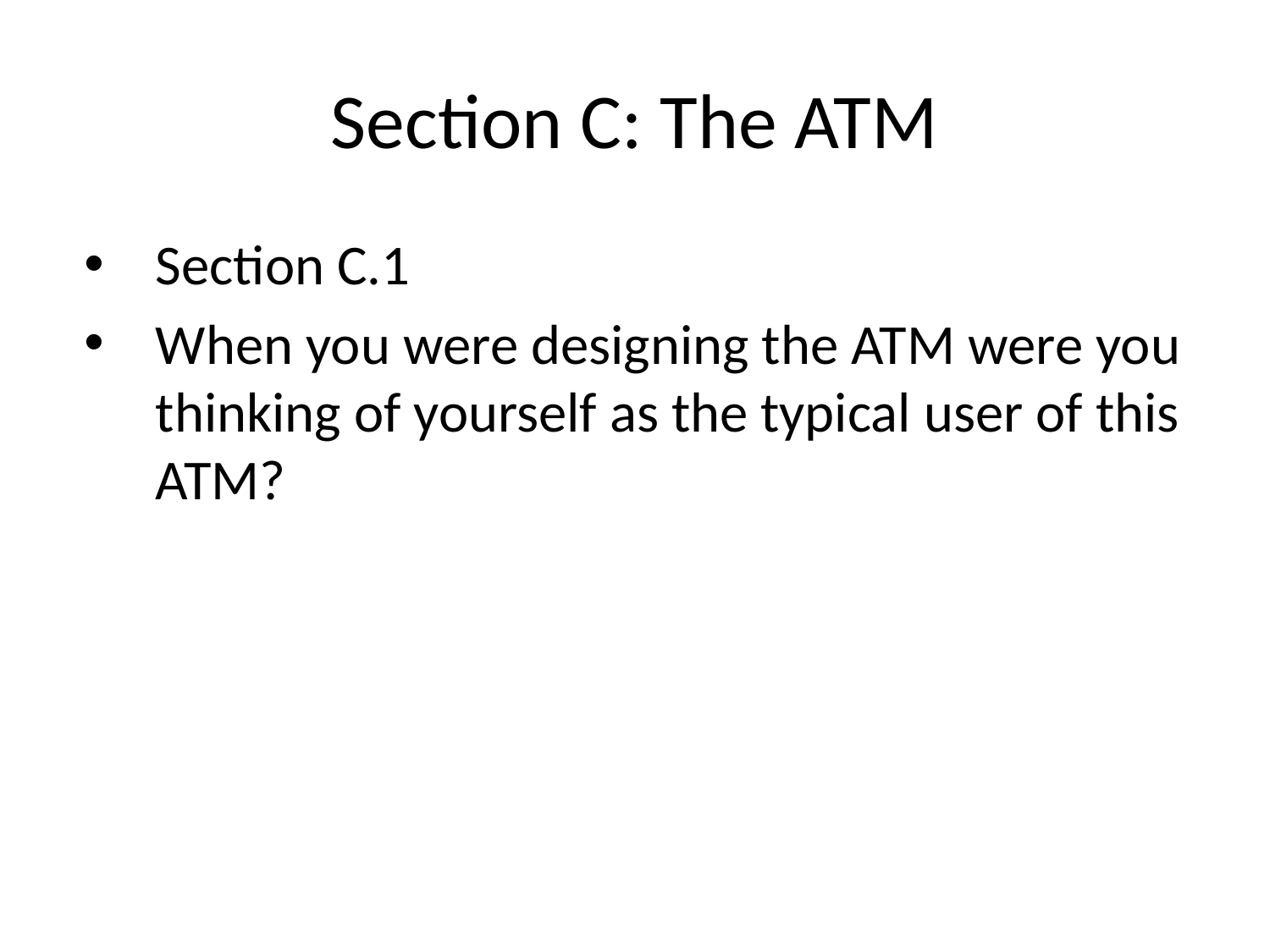

# Section C: The ATM
Section C.1
When you were designing the ATM were you thinking of yourself as the typical user of this ATM?